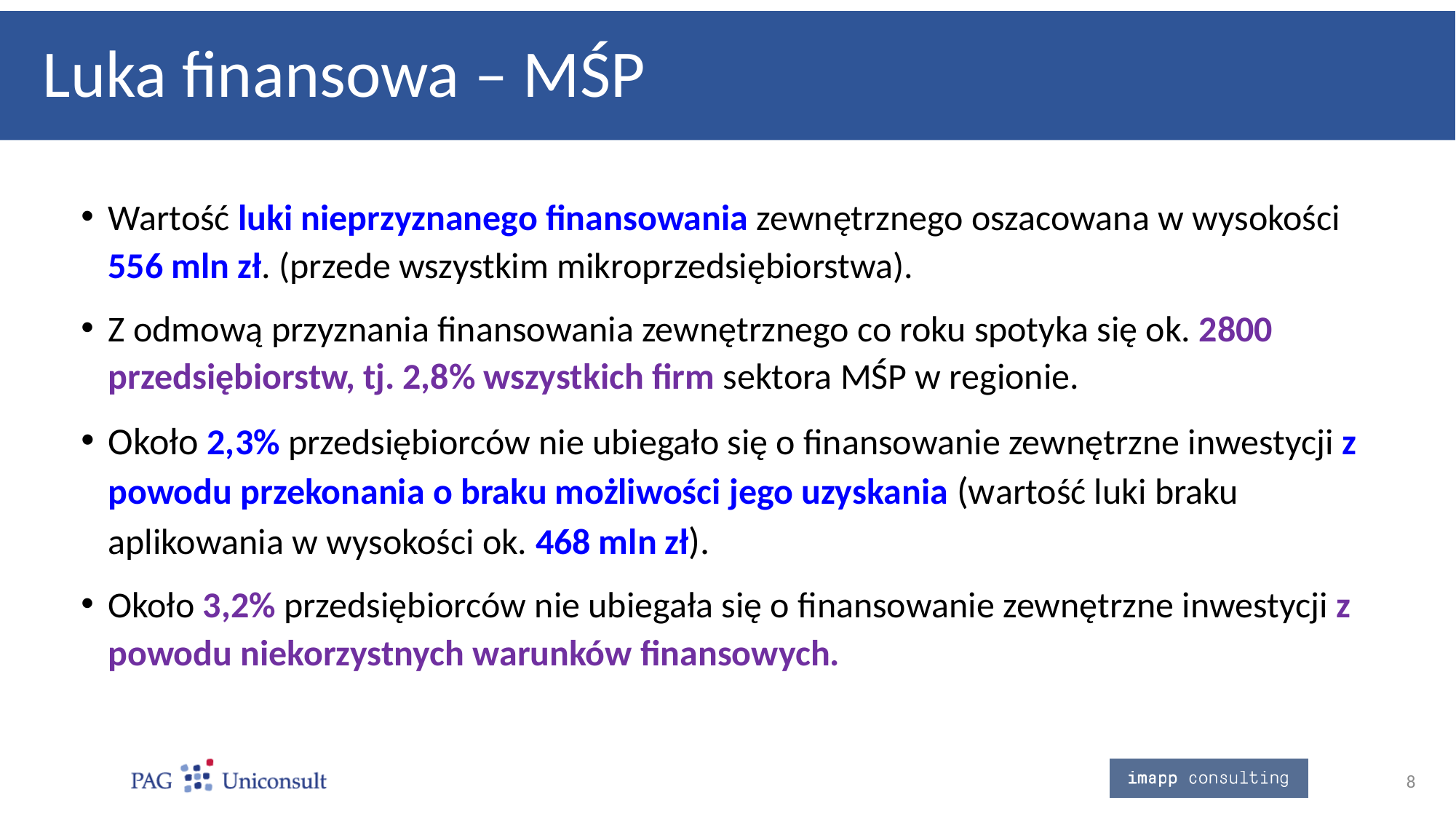

# Luka finansowa – MŚP
Wartość luki nieprzyznanego finansowania zewnętrznego oszacowana w wysokości 556 mln zł. (przede wszystkim mikroprzedsiębiorstwa).
Z odmową przyznania finansowania zewnętrznego co roku spotyka się ok. 2800 przedsiębiorstw, tj. 2,8% wszystkich firm sektora MŚP w regionie.
Około 2,3% przedsiębiorców nie ubiegało się o finansowanie zewnętrzne inwestycji z powodu przekonania o braku możliwości jego uzyskania (wartość luki braku aplikowania w wysokości ok. 468 mln zł).
Około 3,2% przedsiębiorców nie ubiegała się o finansowanie zewnętrzne inwestycji z powodu niekorzystnych warunków finansowych.

8